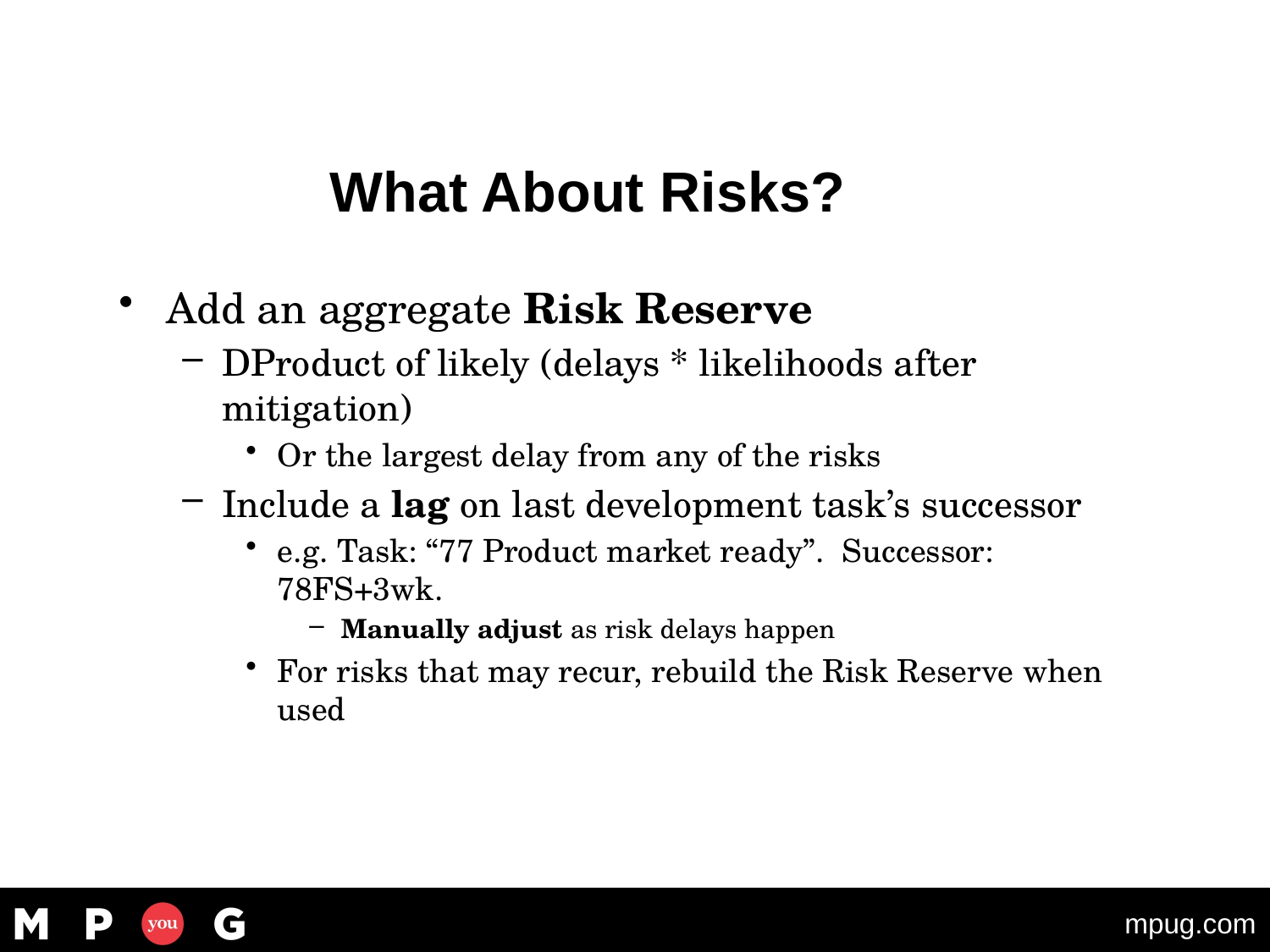

#
© Oliver D Gildersleeve, Jr 2020
34
What About Risks?
Add an aggregate Risk Reserve
DProduct of likely (delays * likelihoods after mitigation)
Or the largest delay from any of the risks
Include a lag on last development task’s successor
e.g. Task: “77 Product market ready”.  Successor:  78FS+3wk.
Manually adjust as risk delays happen
For risks that may recur, rebuild the Risk Reserve when used